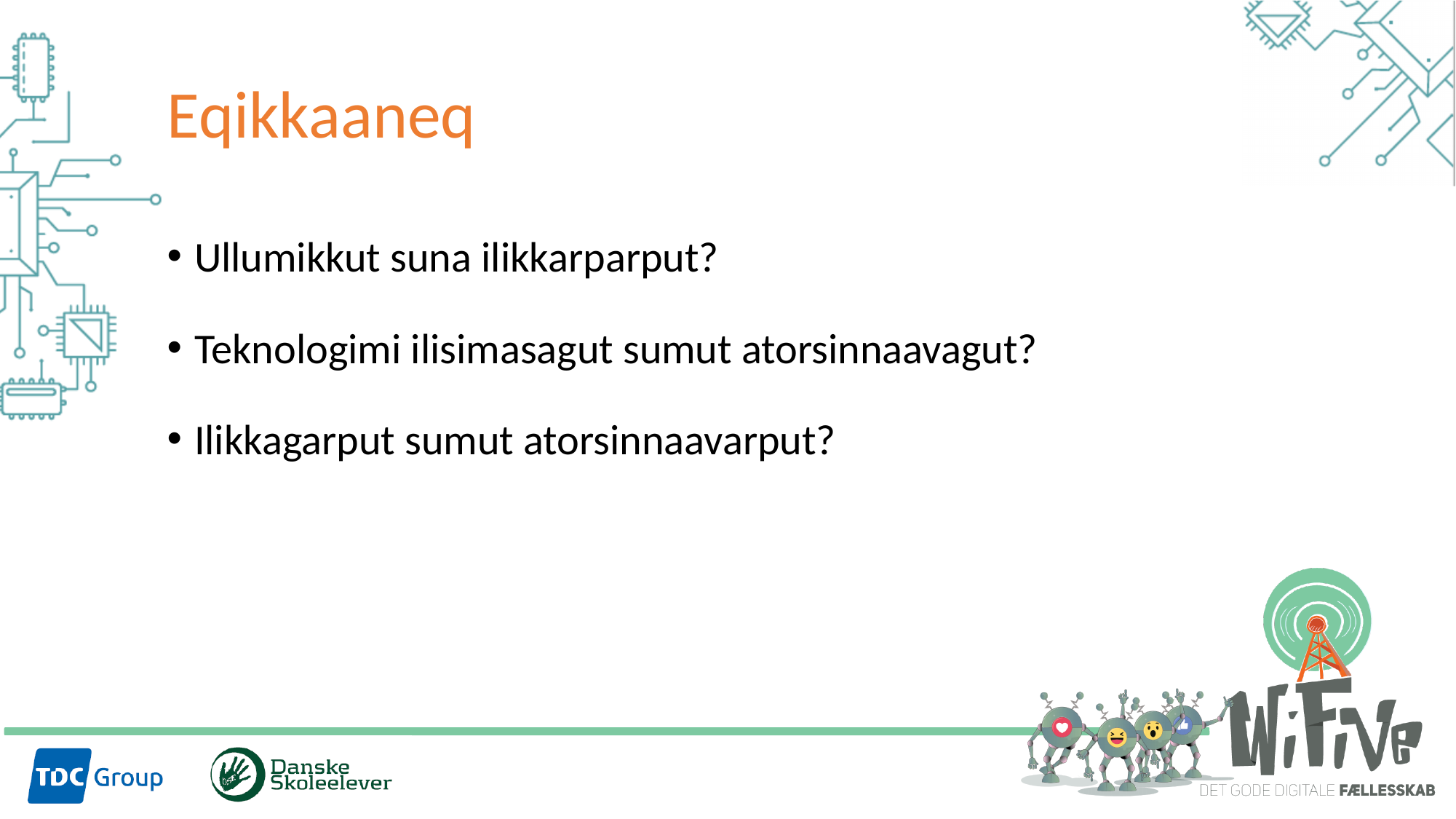

# Eqikkaaneq
Ullumikkut suna ilikkarparput?
Teknologimi ilisimasagut sumut atorsinnaavagut?
Ilikkagarput sumut atorsinnaavarput?